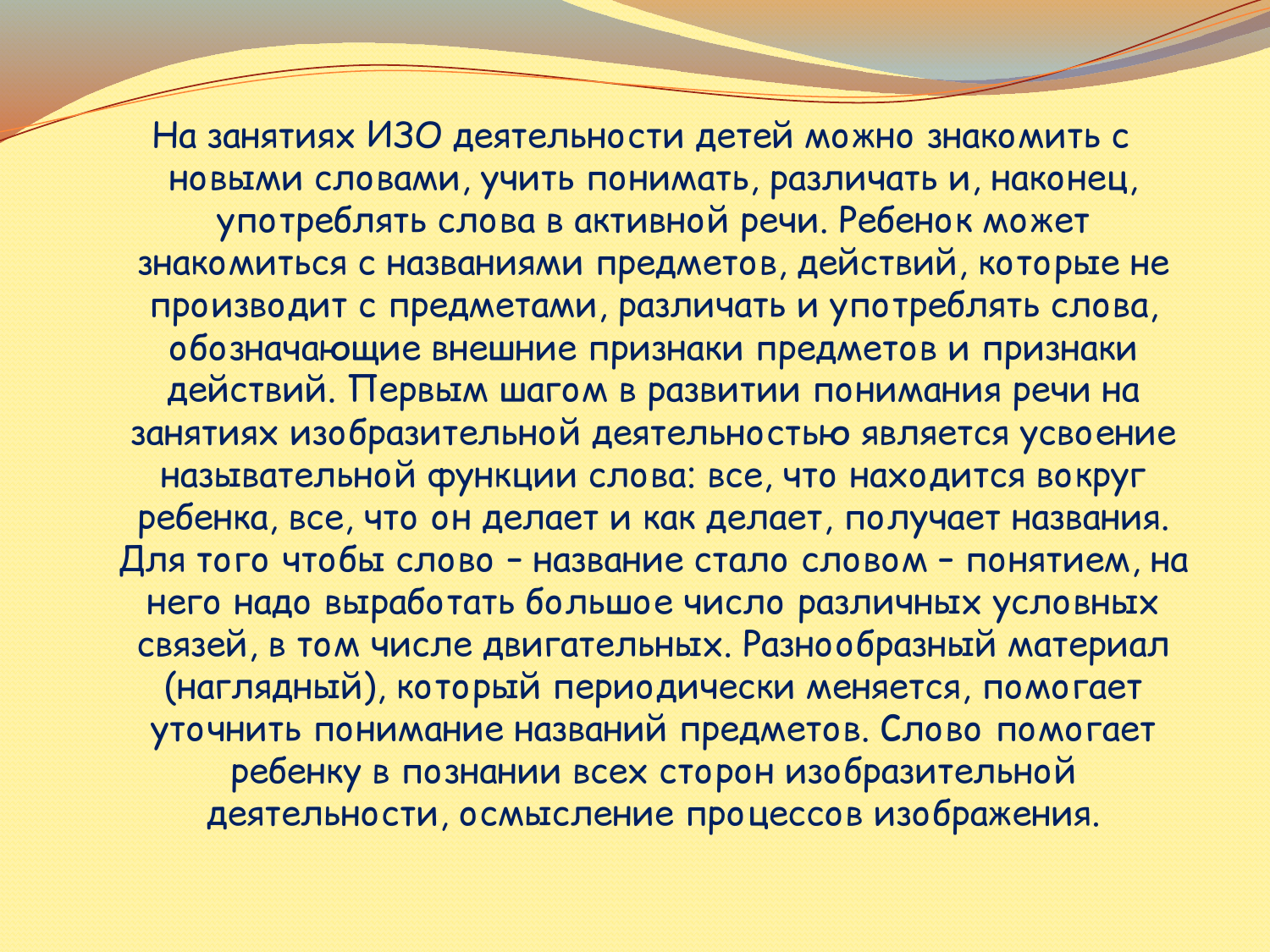

На занятиях ИЗО деятельности детей можно знакомить с новыми словами, учить понимать, различать и, наконец, употреблять слова в активной речи. Ребенок может знакомиться с названиями предметов, действий, которые не производит с предметами, различать и употреблять слова, обозначающие внешние признаки предметов и признаки действий. Первым шагом в развитии понимания речи на занятиях изобразительной деятельностью является усвоение назывательной функции слова: все, что находится вокруг ребенка, все, что он делает и как делает, получает названия. Для того чтобы слово – название стало словом – понятием, на него надо выработать большое число различных условных связей, в том числе двигательных. Разнообразный материал (наглядный), который периодически меняется, помогает уточнить понимание названий предметов. Слово помогает ребенку в познании всех сторон изобразительной деятельности, осмысление процессов изображения.